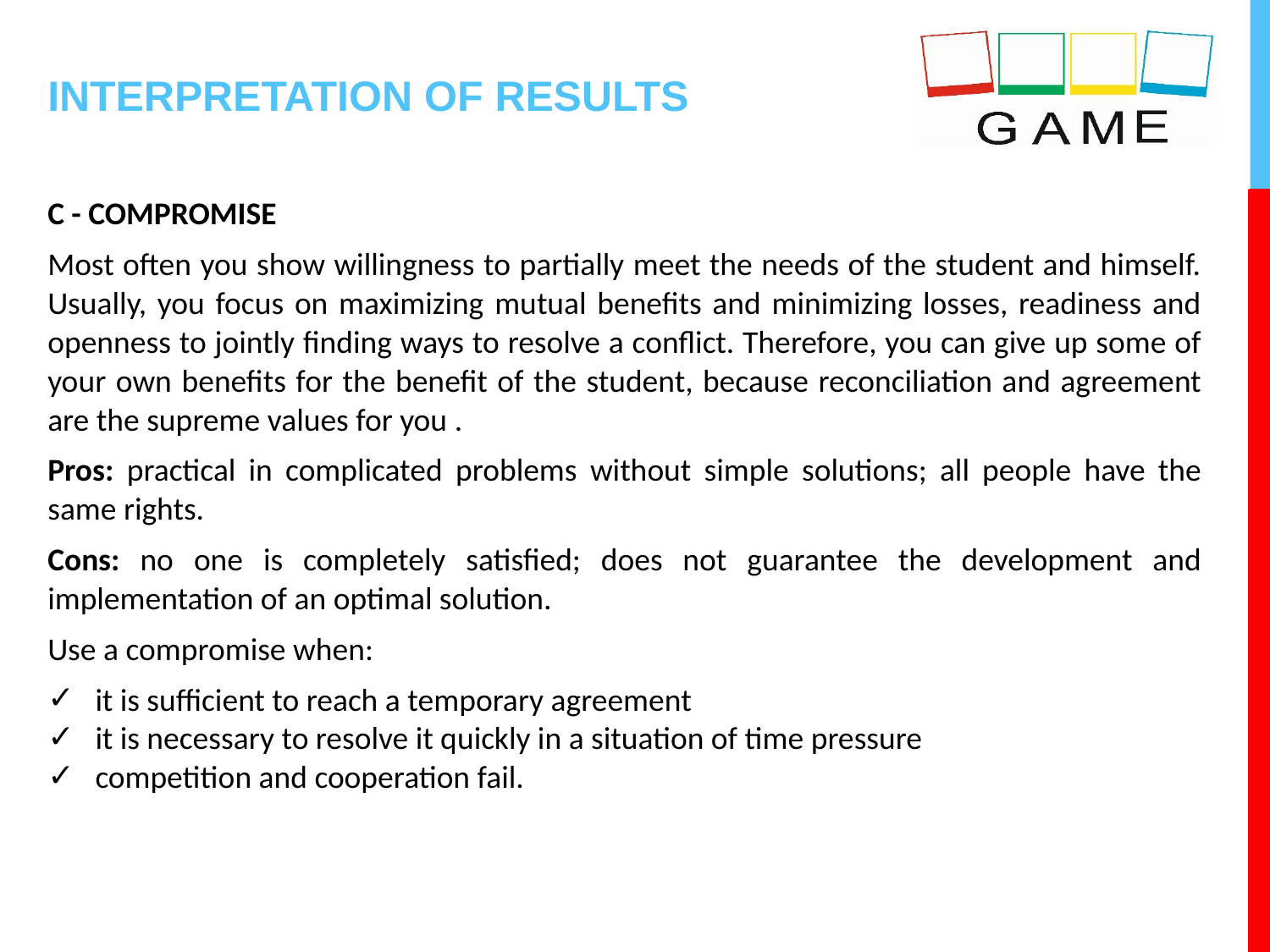

# INTERPRETATION OF RESULTS
C - COMPROMISE
Most often you show willingness to partially meet the needs of the student and himself. Usually, you focus on maximizing mutual benefits and minimizing losses, readiness and openness to jointly finding ways to resolve a conflict. Therefore, you can give up some of your own benefits for the benefit of the student, because reconciliation and agreement are the supreme values for you .
Pros: practical in complicated problems without simple solutions; all people have the same rights.
Cons: no one is completely satisfied; does not guarantee the development and implementation of an optimal solution.
Use a compromise when:
it is sufficient to reach a temporary agreement
it is necessary to resolve it quickly in a situation of time pressure
competition and cooperation fail.